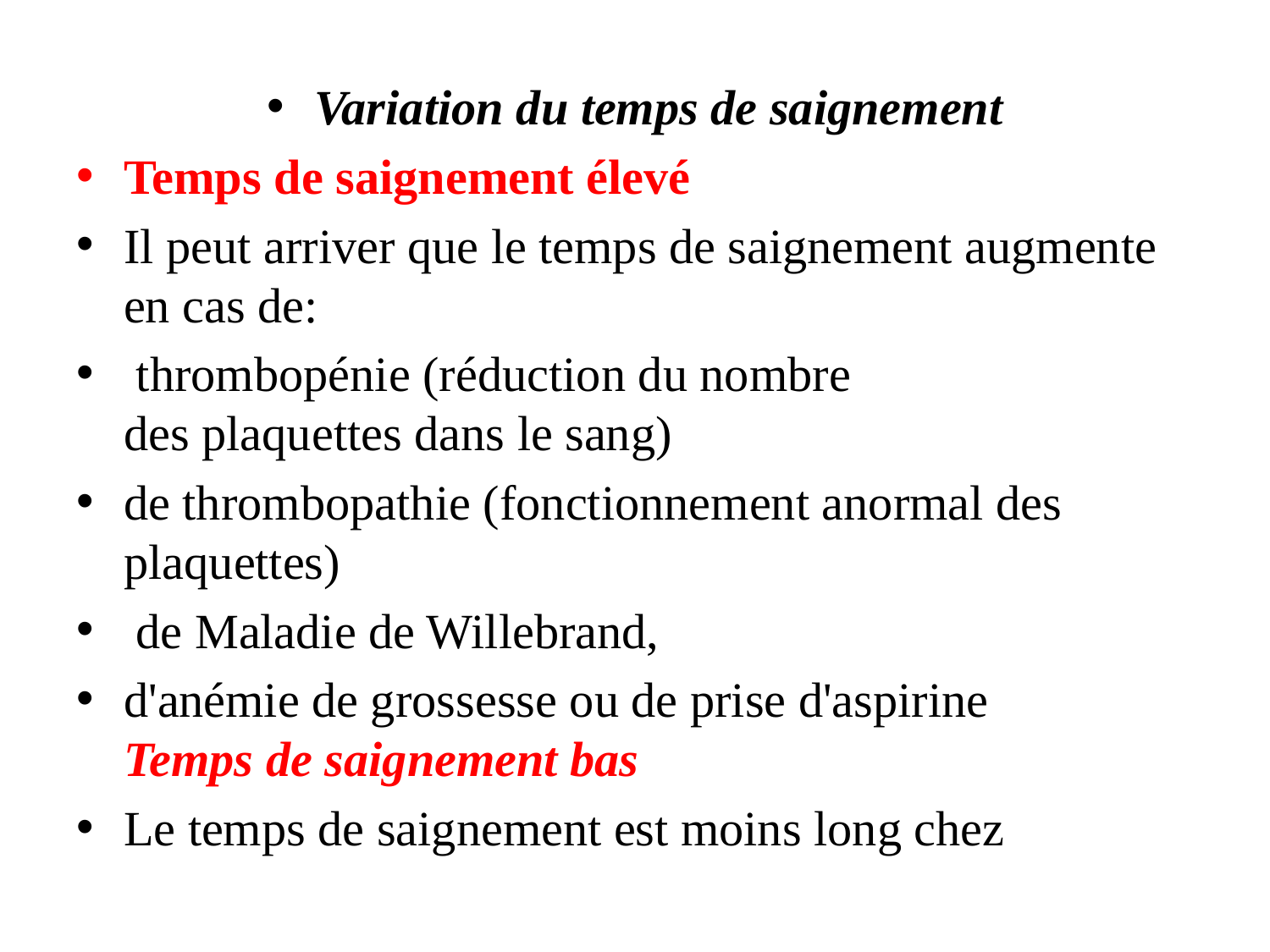

Variation du temps de saignement
Temps de saignement élevé
Il peut arriver que le temps de saignement augmente en cas de:
 thrombopénie (réduction du nombre des plaquettes dans le sang)
de thrombopathie (fonctionnement anormal des plaquettes)
 de Maladie de Willebrand,
d'anémie de grossesse ou de prise d'aspirine 
Temps de saignement bas
Le temps de saignement est moins long chez